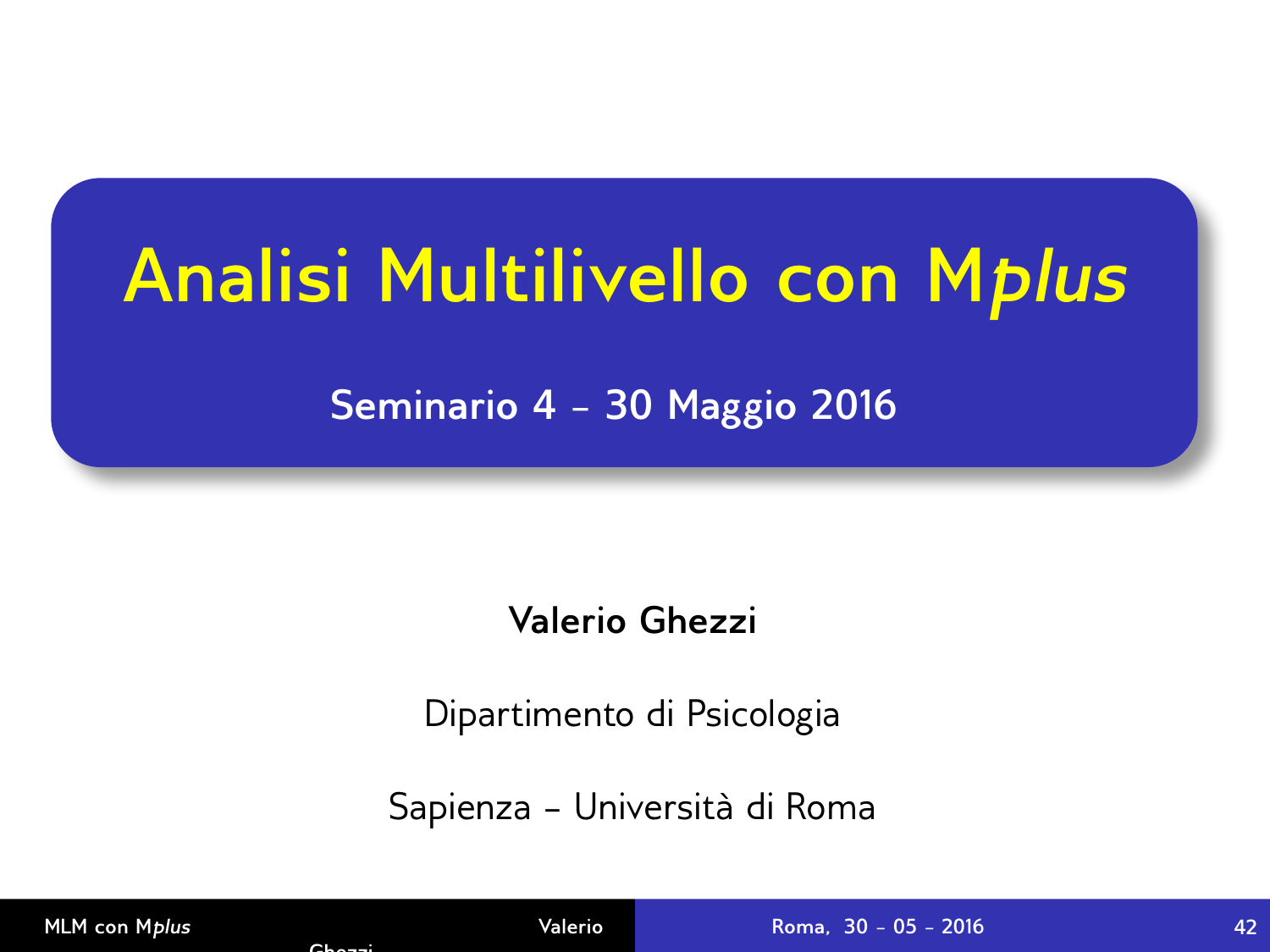

# Analisi Multilivello con Mplus
Seminario 4 – 30 Maggio 2016
Valerio Ghezzi

Dipartimento di Psicologia

Sapienza – Università di Roma
Roma,  30 – 05 – 2016
42
  MLM con Mplus                                                  Valerio Ghezzi